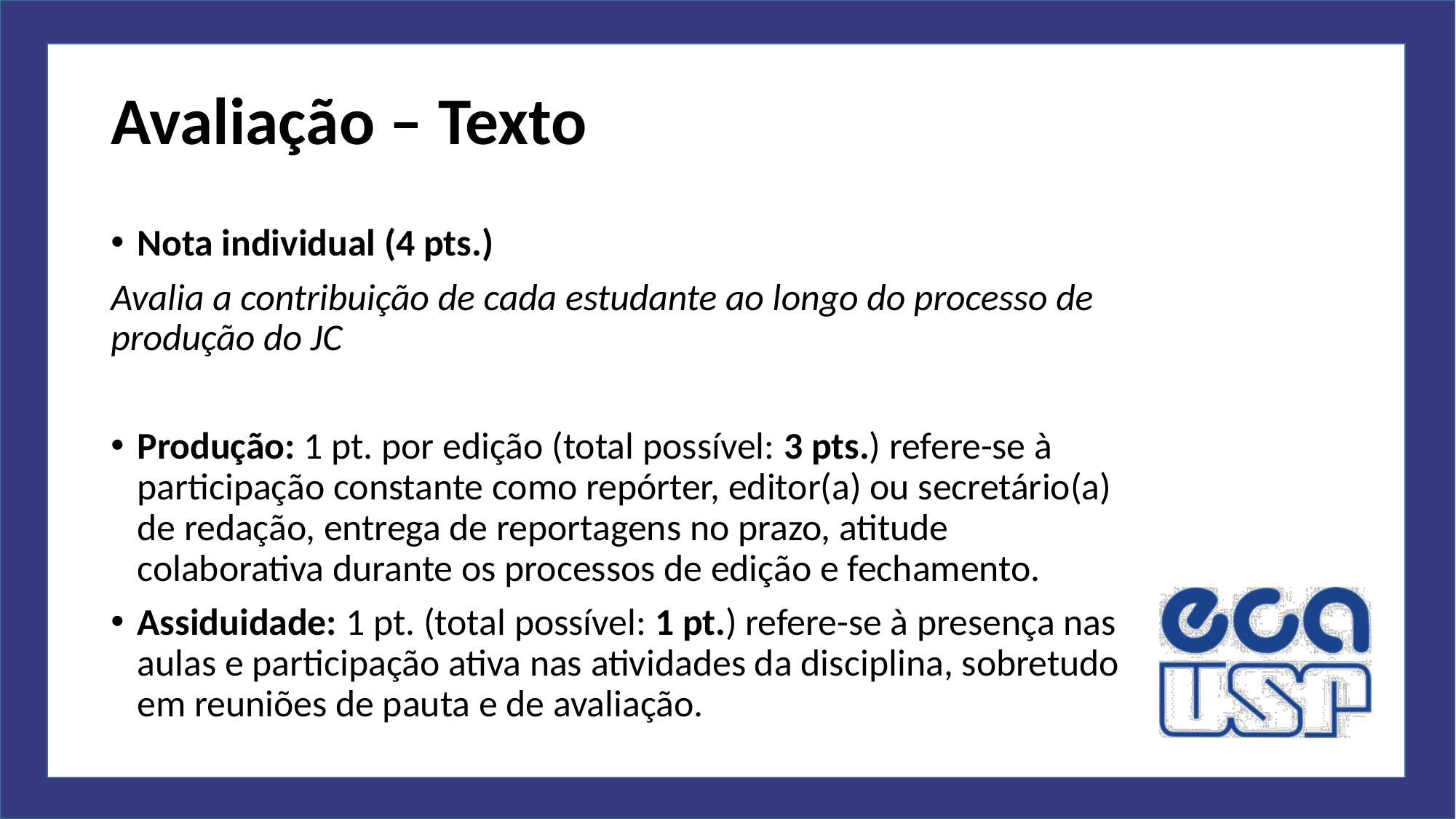

# Avaliação – Texto
Nota individual (4 pts.)
Avalia a contribuição de cada estudante ao longo do processo de produção do JC

Produção: 1 pt. por edição (total possível: 3 pts.) refere-se à participação constante como repórter, editor(a) ou secretário(a) de redação, entrega de reportagens no prazo, atitude colaborativa durante os processos de edição e fechamento.
Assiduidade: 1 pt. (total possível: 1 pt.) refere-se à presença nas aulas e participação ativa nas atividades da disciplina, sobretudo em reuniões de pauta e de avaliação.